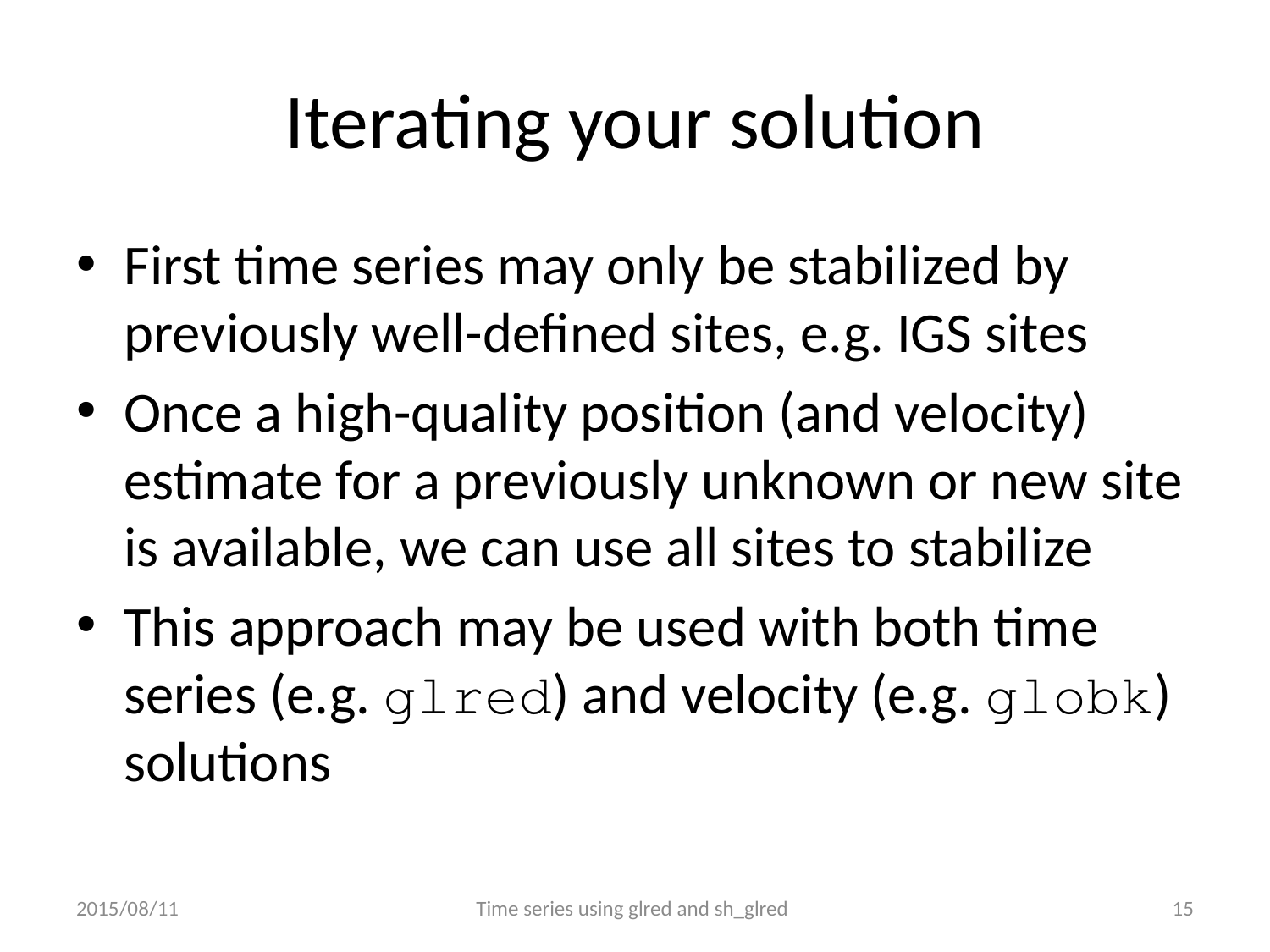

# Iterating your solution
First time series may only be stabilized by previously well-defined sites, e.g. IGS sites
Once a high-quality position (and velocity) estimate for a previously unknown or new site is available, we can use all sites to stabilize
This approach may be used with both time series (e.g. glred) and velocity (e.g. globk) solutions
2015/08/11
Time series using glred and sh_glred
15